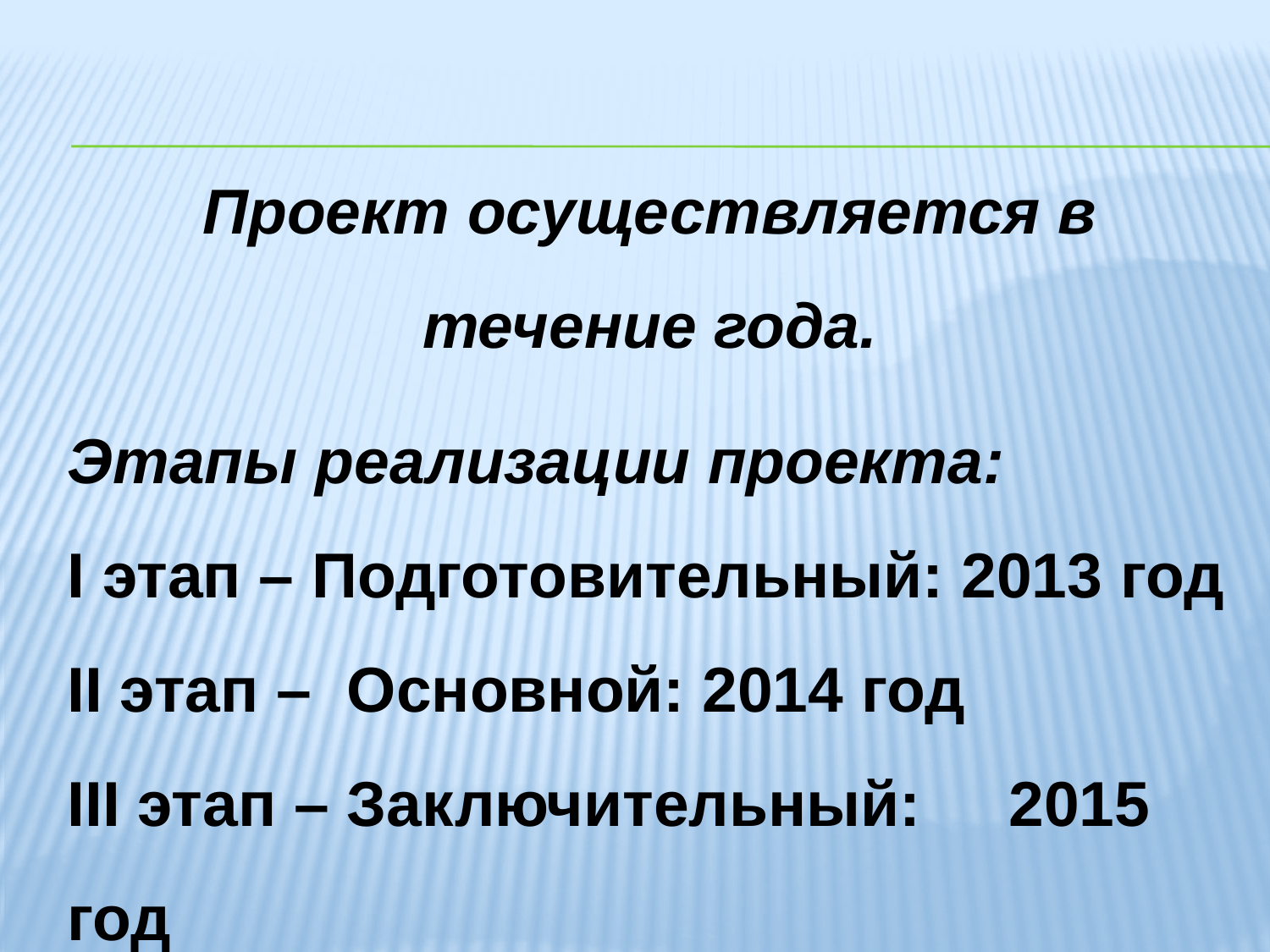

Проект осуществляется в течение года.
Этапы реализации проекта:
I этап – Подготовительный: 2013 год
II этап –  Основной: 2014 год
III этап – Заключительный:     2015 год